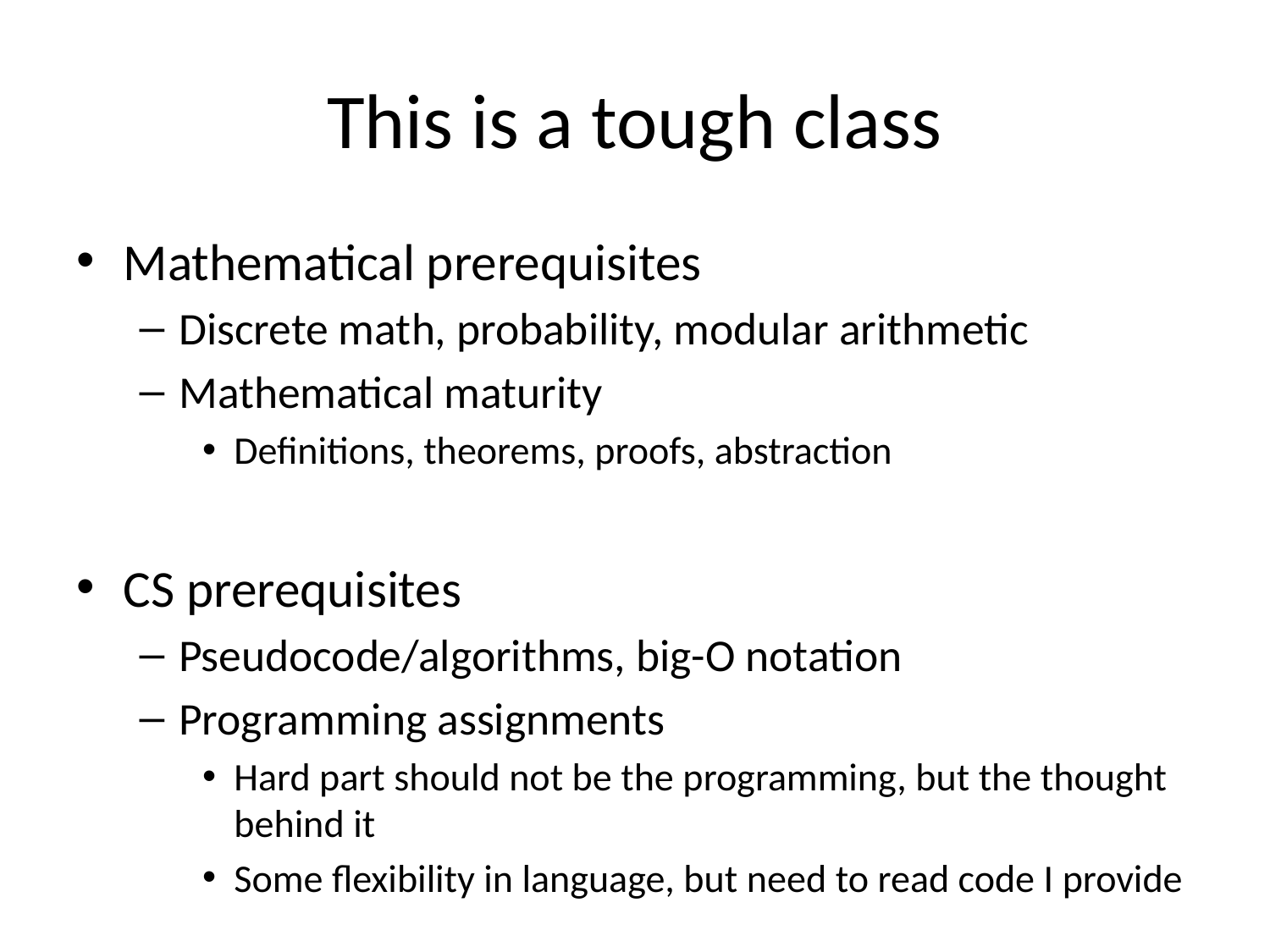

# This is a tough class
Mathematical prerequisites
Discrete math, probability, modular arithmetic
Mathematical maturity
Definitions, theorems, proofs, abstraction

CS prerequisites
Pseudocode/algorithms, big-O notation
Programming assignments
Hard part should not be the programming, but the thought behind it
Some flexibility in language, but need to read code I provide